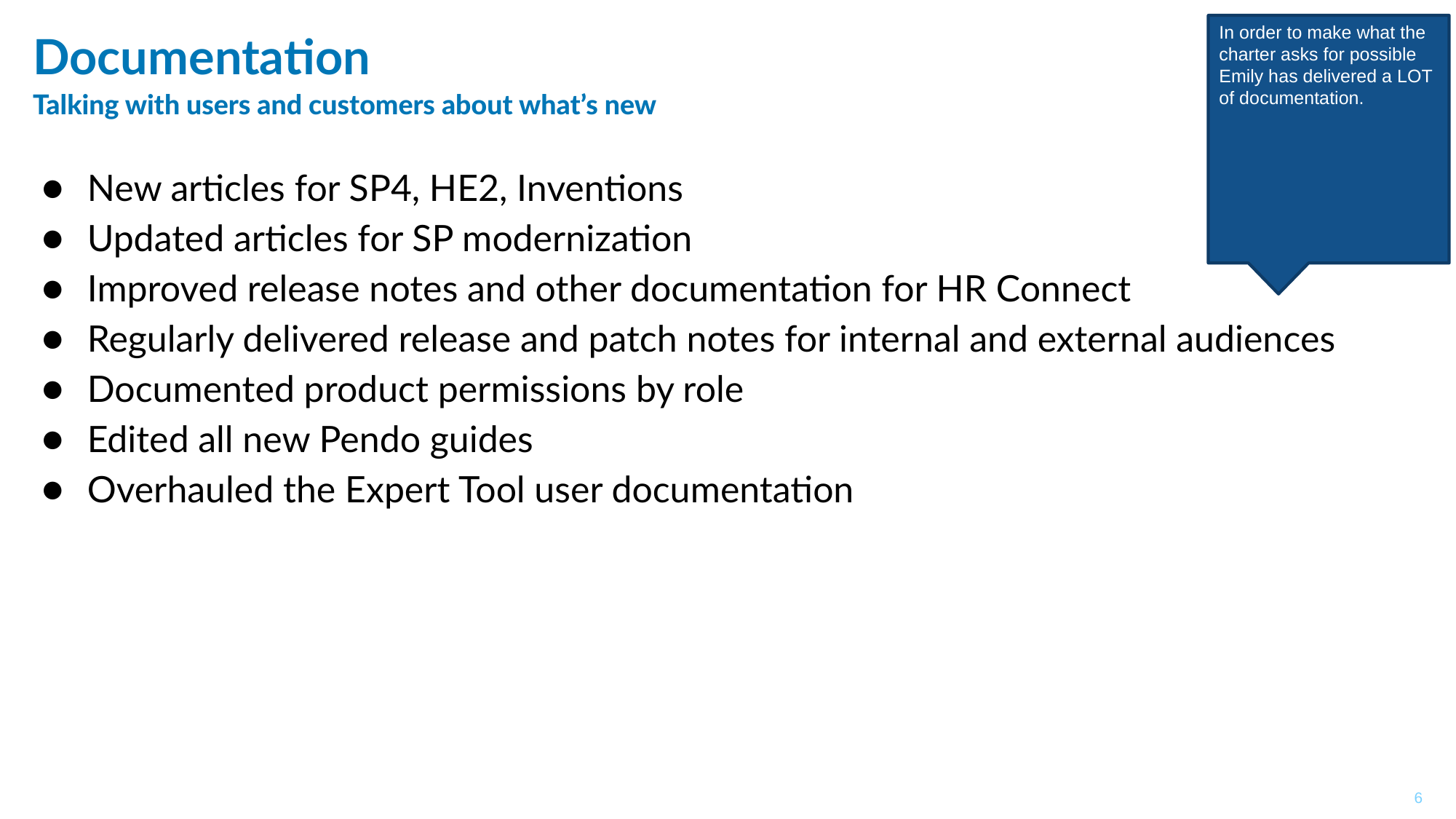

# Documentation
In order to make what the charter asks for possible Emily has delivered a LOT of documentation.
Talking with users and customers about what’s new
New articles for SP4, HE2, Inventions
Updated articles for SP modernization
Improved release notes and other documentation for HR Connect
Regularly delivered release and patch notes for internal and external audiences
Documented product permissions by role
Edited all new Pendo guides
Overhauled the Expert Tool user documentation
     6